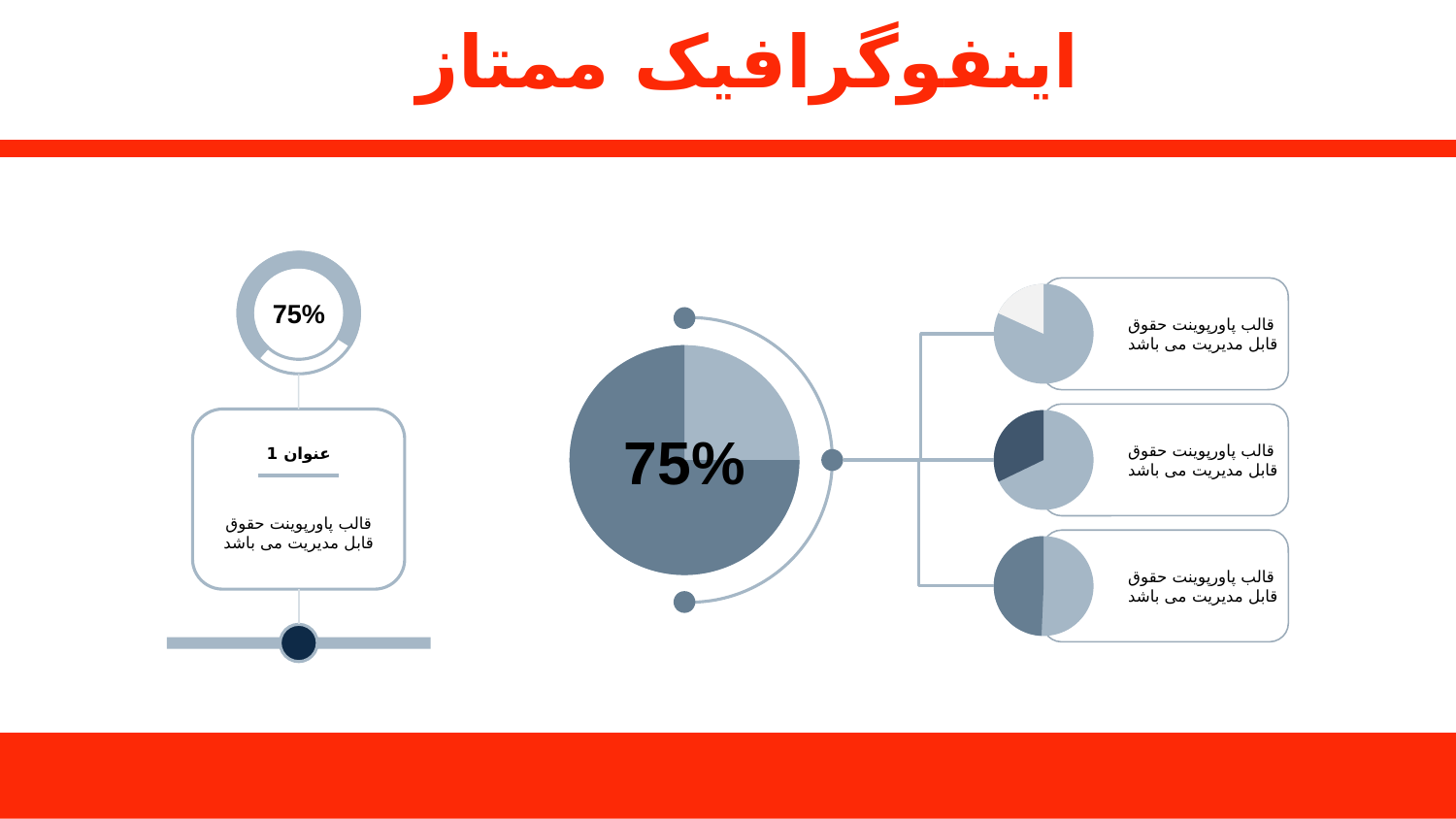

# اینفوگرافیک ممتاز

75%
قالب پاورپوینت حقوق قابل مدیریت می باشد

75%
قالب پاورپوینت حقوق قابل مدیریت می باشد
عنوان 1

قالب پاورپوینت حقوق قابل مدیریت می باشد

قالب پاورپوینت حقوق قابل مدیریت می باشد